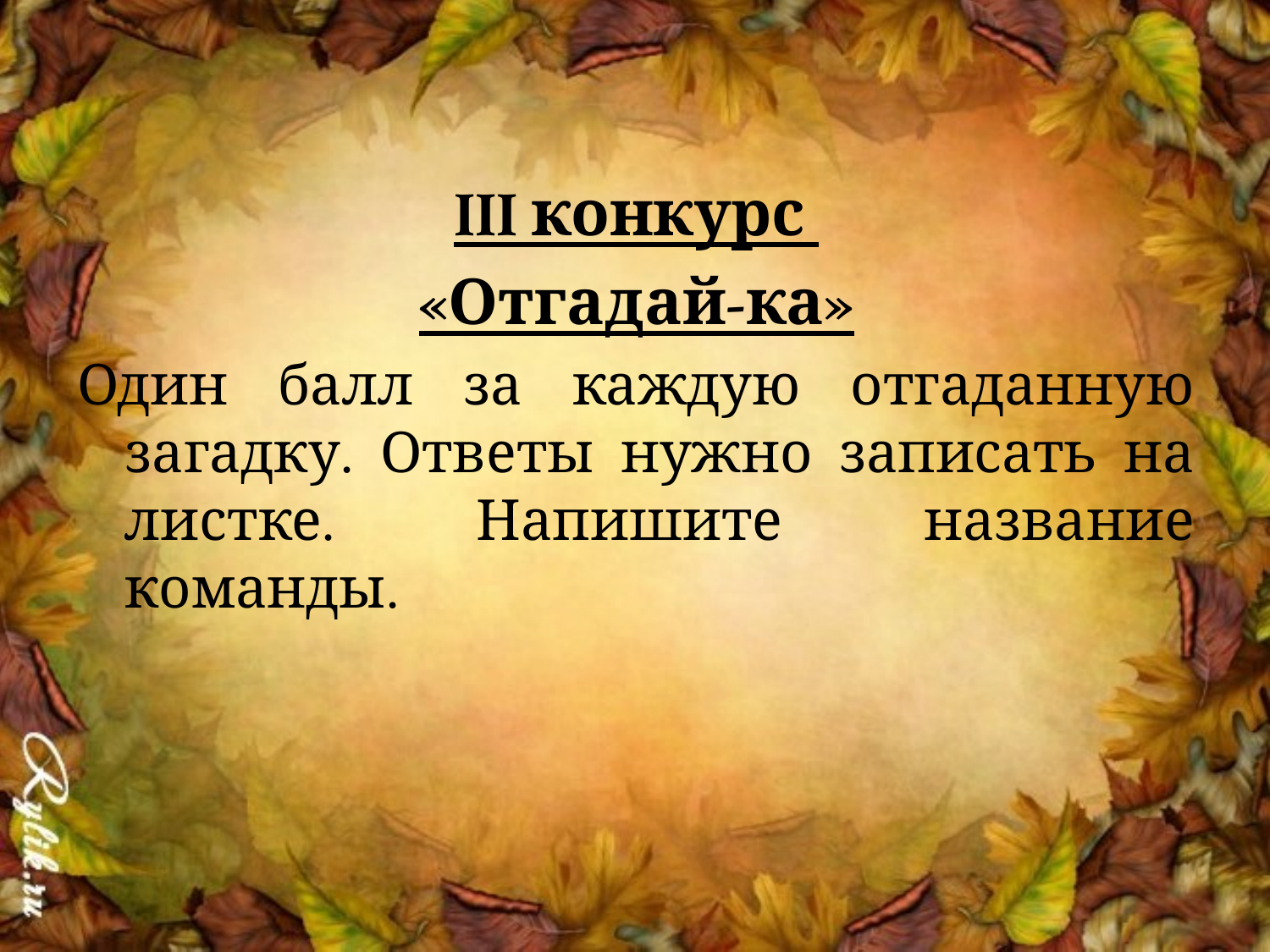

III конкурс
«Отгадай-ка»
Один балл за каждую отгаданную загадку. Ответы нужно записать на листке. Напишите название команды.